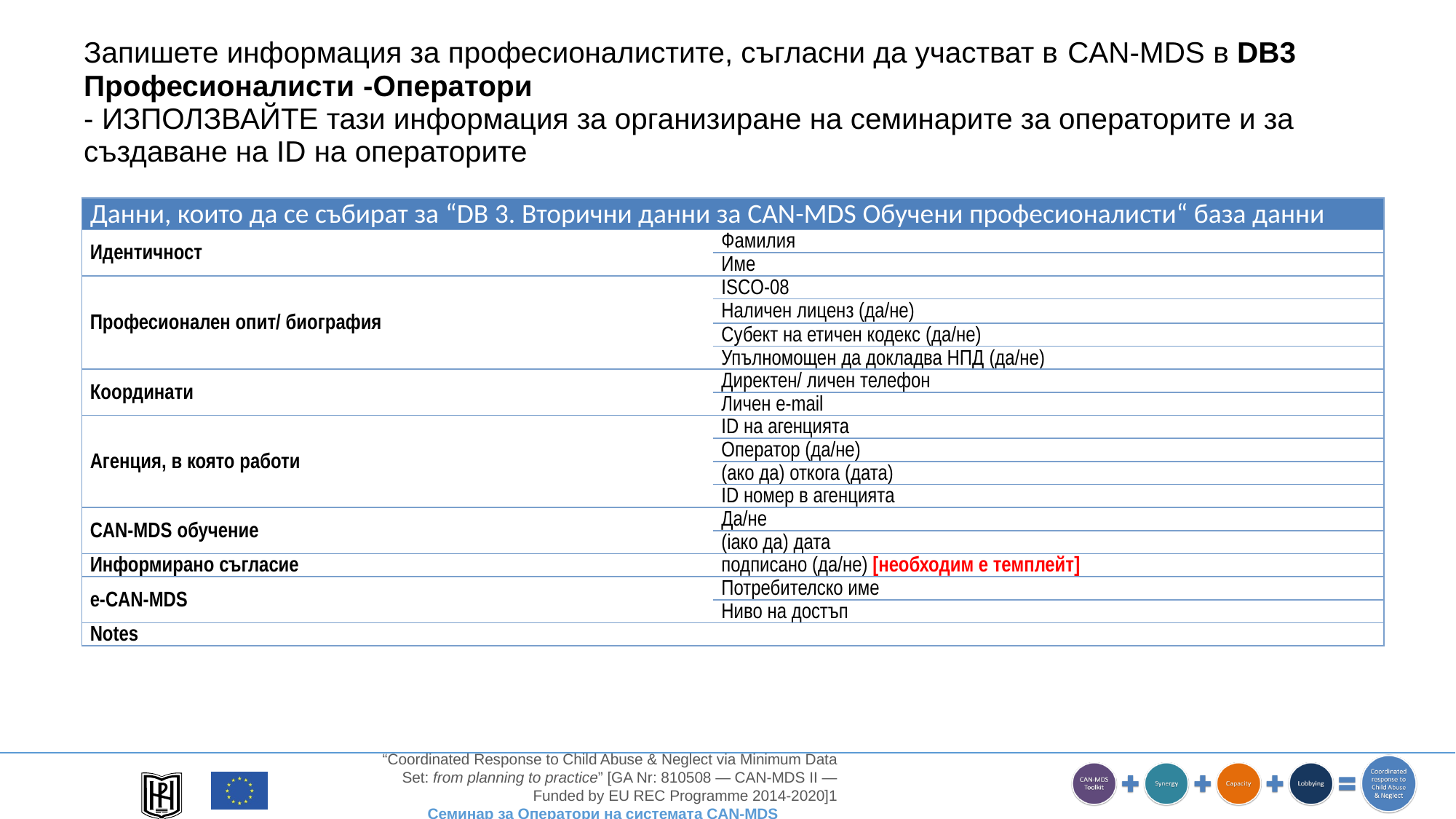

Запишете информация за професионалистите, съгласни да участват в CAN-MDS в DB3 Професионалисти -Оператори
- ИЗПОЛЗВАЙТЕ тази информация за организиране на семинарите за операторите и за създаване на ID на операторите
| Данни, които да се събират за “DB 3. Вторични данни за CAN-MDS Обучени професионалисти“ база данни |  |
| --- | --- |
| Идентичност | Фамилия |
|  | Име |
| Професионален опит/ биография | ISCO-08 |
|  | Наличен лиценз (да/не) |
|  | Субект на етичен кодекс (да/не) |
|  | Упълномощен да докладва НПД (да/не) |
| Координати | Директен/ личен телефон |
|  | Личен e-mail |
| Агенция, в която работи | ID на агенцията |
|  | Оператор (да/не) |
|  | (ако да) откога (дата) |
|  | ID номер в агенцията |
| CAN-MDS обучение | Да/не |
|  | (iако да) дата |
| Информирано съгласие | подписано (да/не) [необходим е темплейт] |
| e-CAN-MDS | Потребителско име |
|  | Ниво на достъп |
| Notes |  |